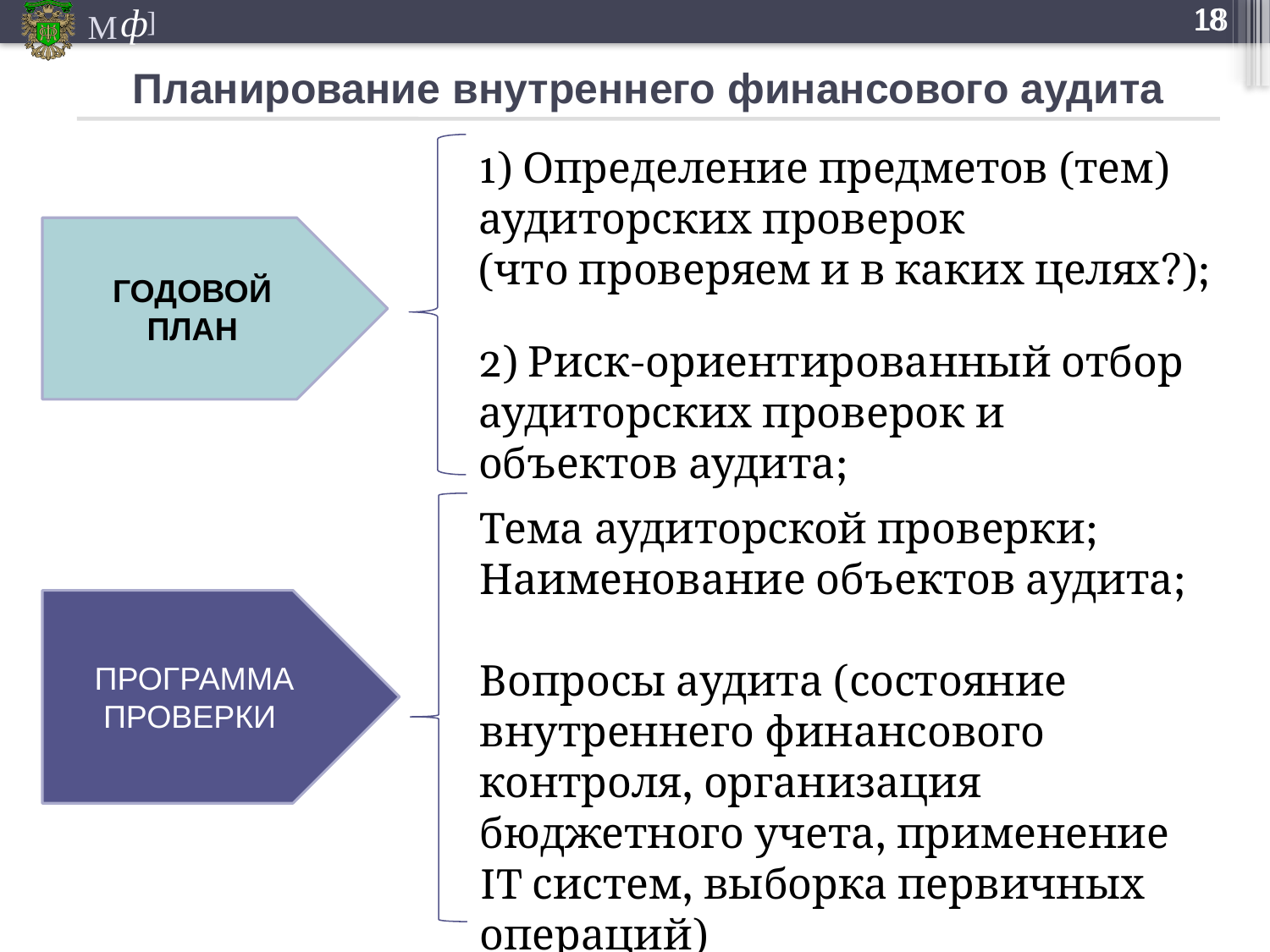

18
Планирование внутреннего финансового аудита

1) Определение предметов (тем) аудиторских проверок
(что проверяем и в каких целях?);
ГОДОВОЙ
ПЛАН

2) Риск-ориентированный отбор аудиторских проверок и объектов аудита;

Тема аудиторской проверки;
Наименование объектов аудита;

Вопросы аудита (состояние внутреннего финансового контроля, организация бюджетного учета, применение IT систем, выборка первичных операций)

ПРОГРАММА
ПРОВЕРКИ